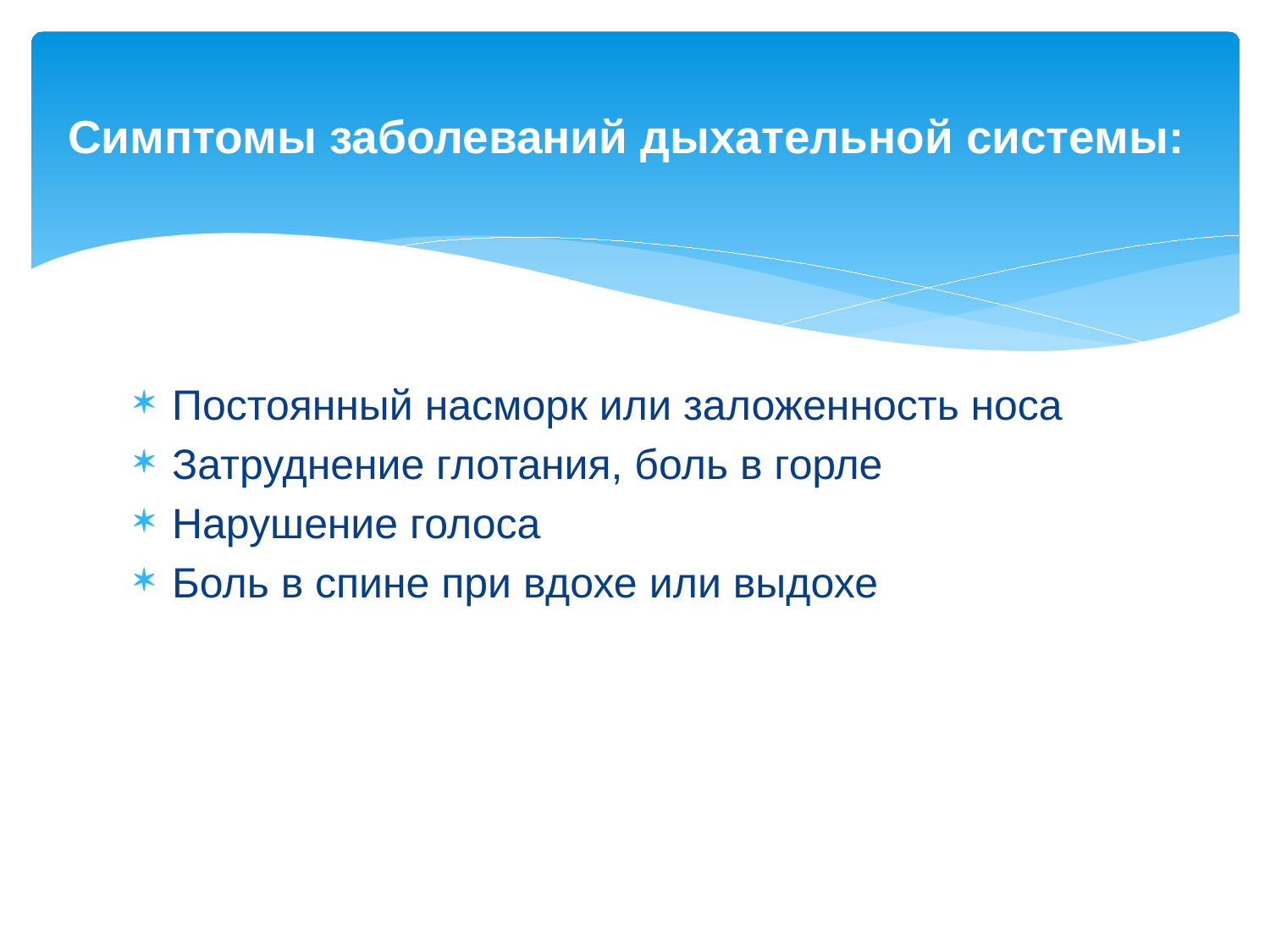

# Симптомы заболеваний дыхательной системы:
Постоянный насморк или заложенность носа
Затруднение глотания, боль в горле
Нарушение голоса
Боль в спине при вдохе или выдохе